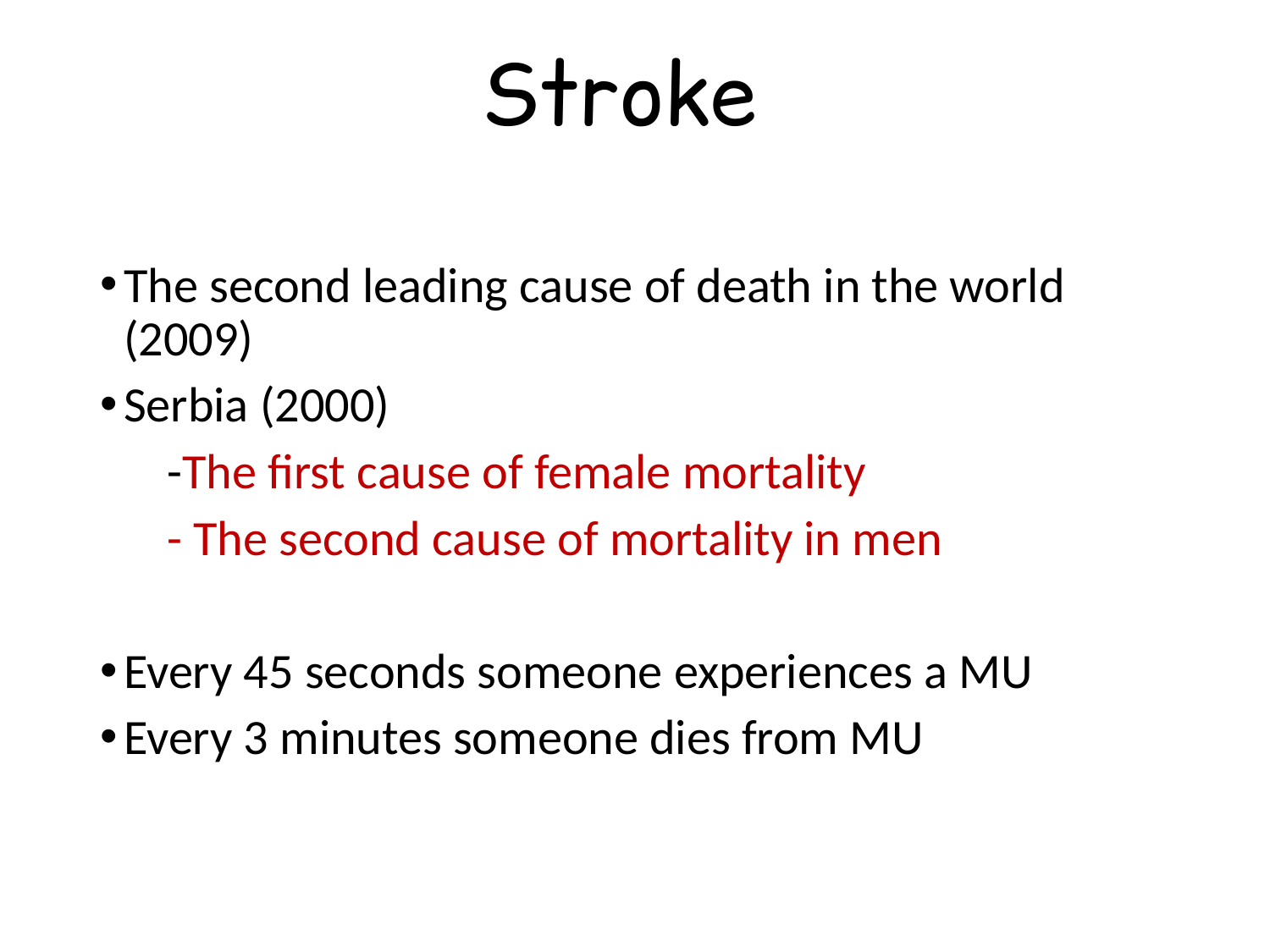

# Stroke
The second leading cause of death in the world (2009)
Serbia (2000)
      -The first cause of female mortality
      - The second cause of mortality in men

Every 45 seconds someone experiences a MU
Every 3 minutes someone dies from MU